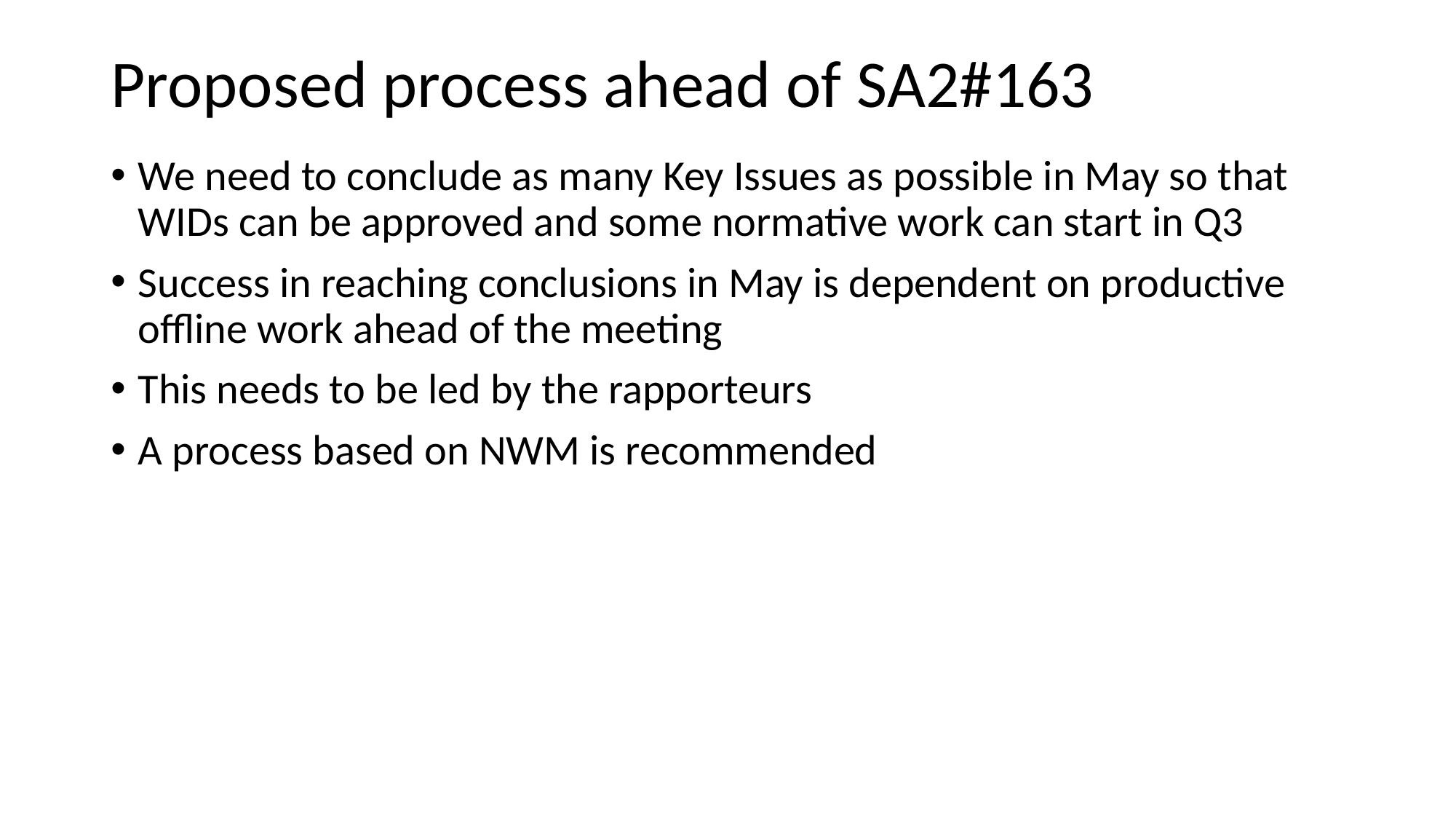

# Proposed process ahead of SA2#163
We need to conclude as many Key Issues as possible in May so that WIDs can be approved and some normative work can start in Q3
Success in reaching conclusions in May is dependent on productive offline work ahead of the meeting
This needs to be led by the rapporteurs
A process based on NWM is recommended